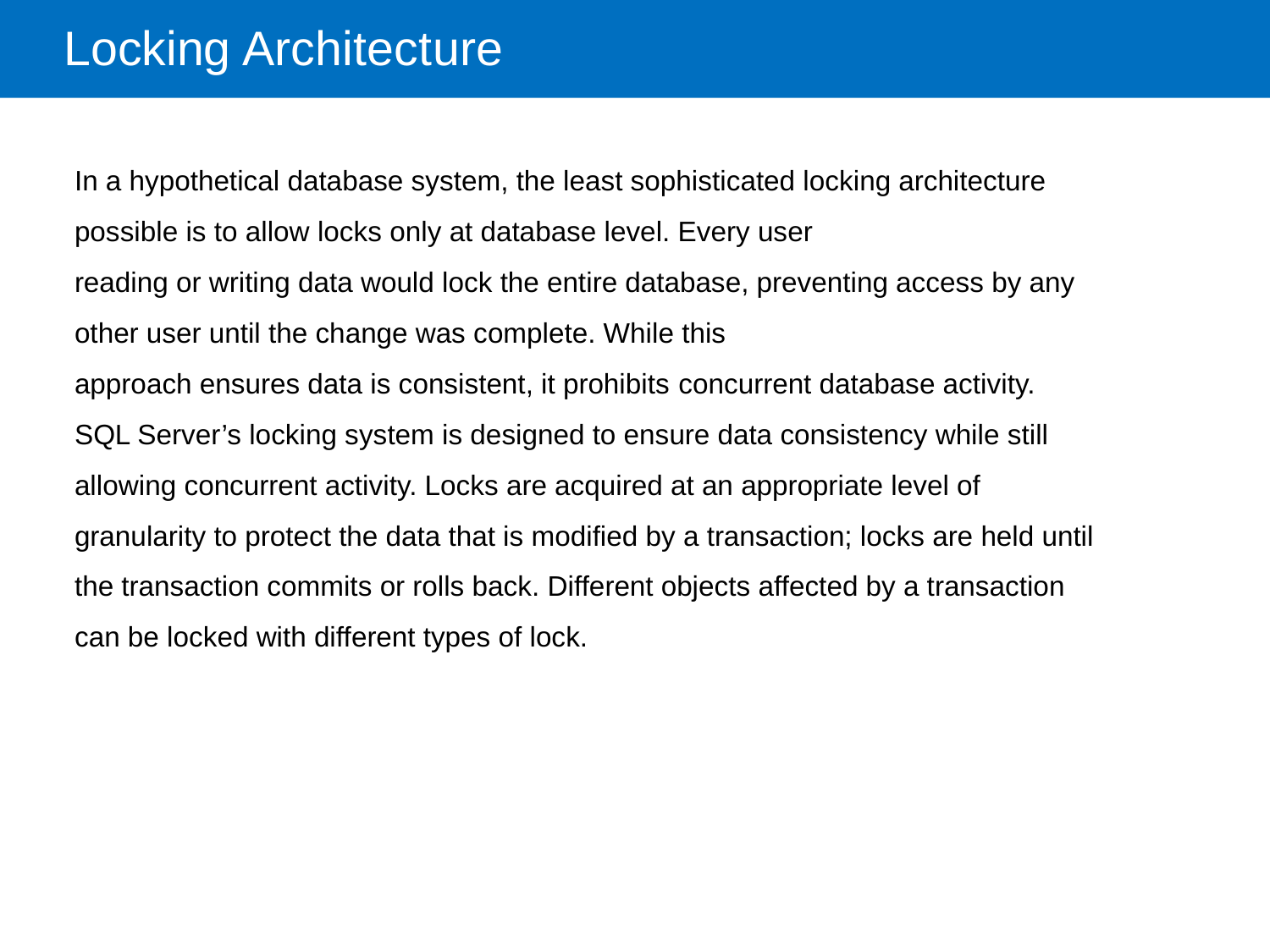

# Locking Architecture
In a hypothetical database system, the least sophisticated locking architecture possible is to allow locks only at database level. Every user
reading or writing data would lock the entire database, preventing access by any other user until the change was complete. While this
approach ensures data is consistent, it prohibits concurrent database activity.
SQL Server’s locking system is designed to ensure data consistency while still allowing concurrent activity. Locks are acquired at an appropriate level of granularity to protect the data that is modified by a transaction; locks are held until the transaction commits or rolls back. Different objects affected by a transaction can be locked with different types of lock.